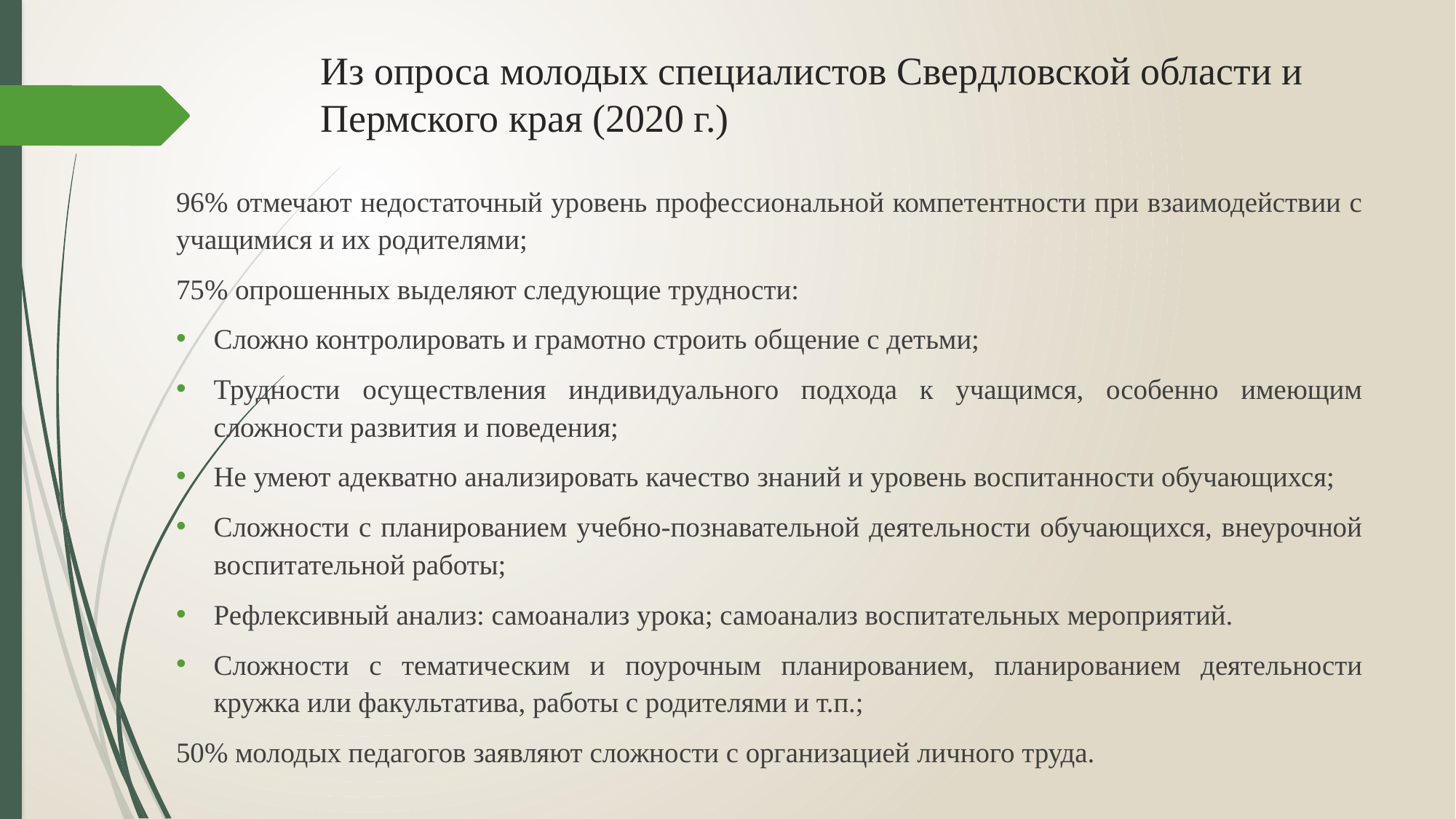

# Из опроса молодых специалистов Свердловской области и Пермского края (2020 г.)
96% отмечают недостаточный уровень профессиональной компетентности при взаимодействии с учащимися и их родителями;
75% опрошенных выделяют следующие трудности:
Сложно контролировать и грамотно строить общение с детьми;
Трудности осуществления индивидуального подхода к учащимся, особенно имеющим сложности развития и поведения;
Не умеют адекватно анализировать качество знаний и уровень воспитанности обучающихся;
Сложности с планированием учебно-познавательной деятельности обучающихся, внеурочной воспитательной работы;
Рефлексивный анализ: самоанализ урока; самоанализ воспитательных мероприятий.
Сложности с тематическим и поурочным планированием, планированием деятельности кружка или факультатива, работы с родителями и т.п.;
50% молодых педагогов заявляют сложности с организацией личного труда.